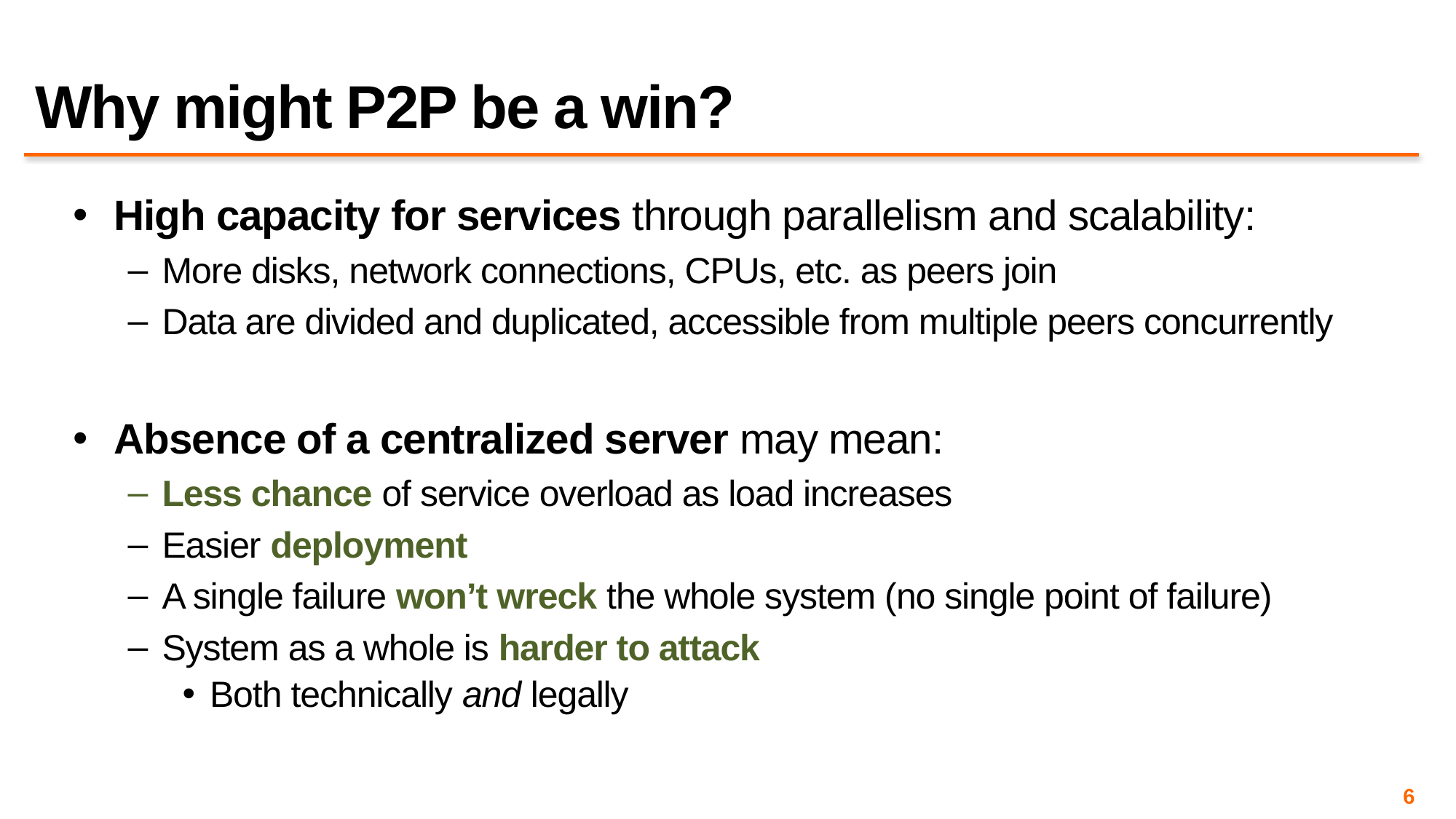

# Why might P2P be a win?
High capacity for services through parallelism and scalability:
More disks, network connections, CPUs, etc. as peers join
Data are divided and duplicated, accessible from multiple peers concurrently

Absence of a centralized server may mean:
Less chance of service overload as load increases
Easier deployment
A single failure won’t wreck the whole system (no single point of failure)
System as a whole is harder to attack
Both technically and legally

6